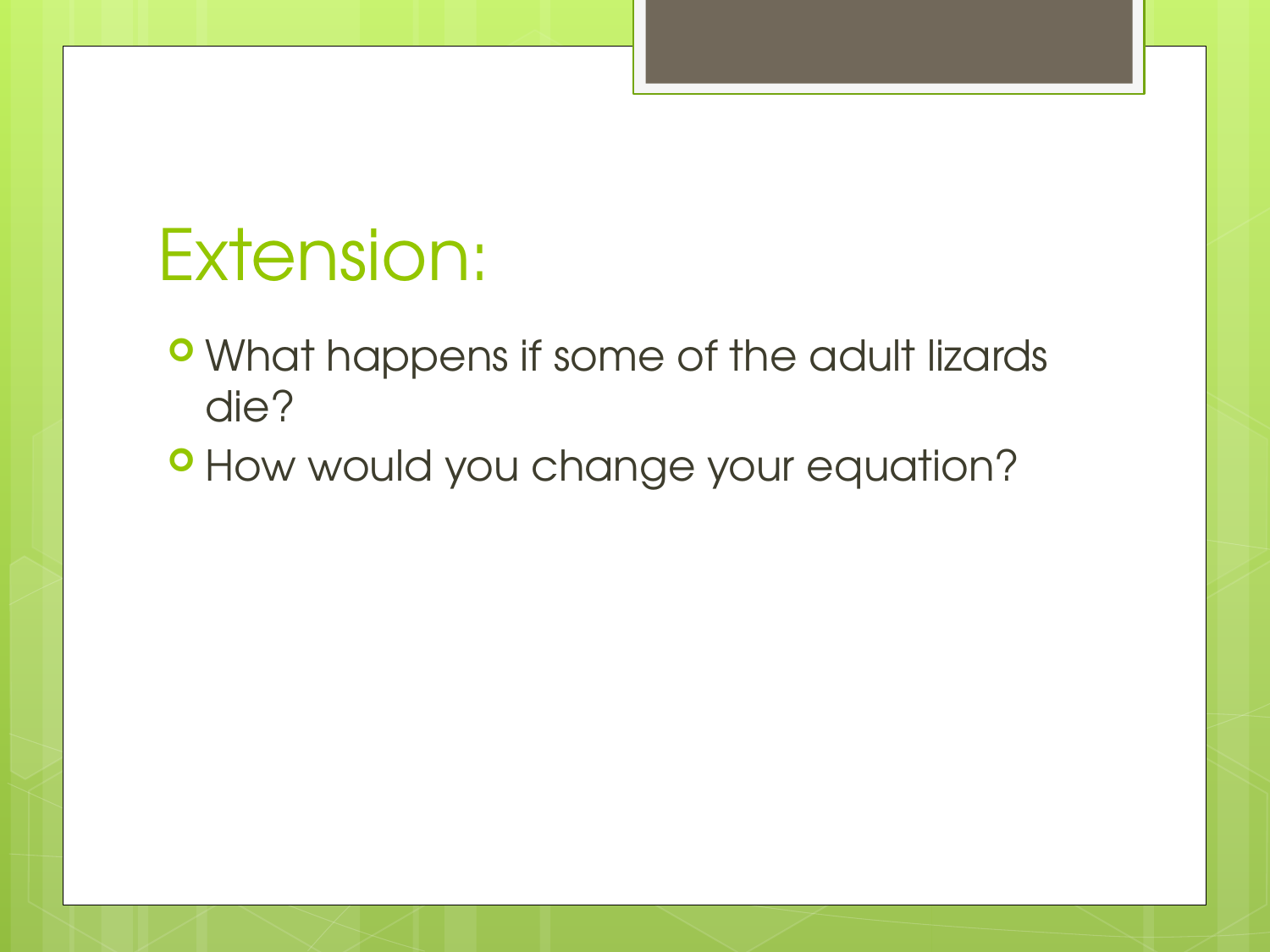

# Extension:
What happens if some of the adult lizards die?
How would you change your equation?